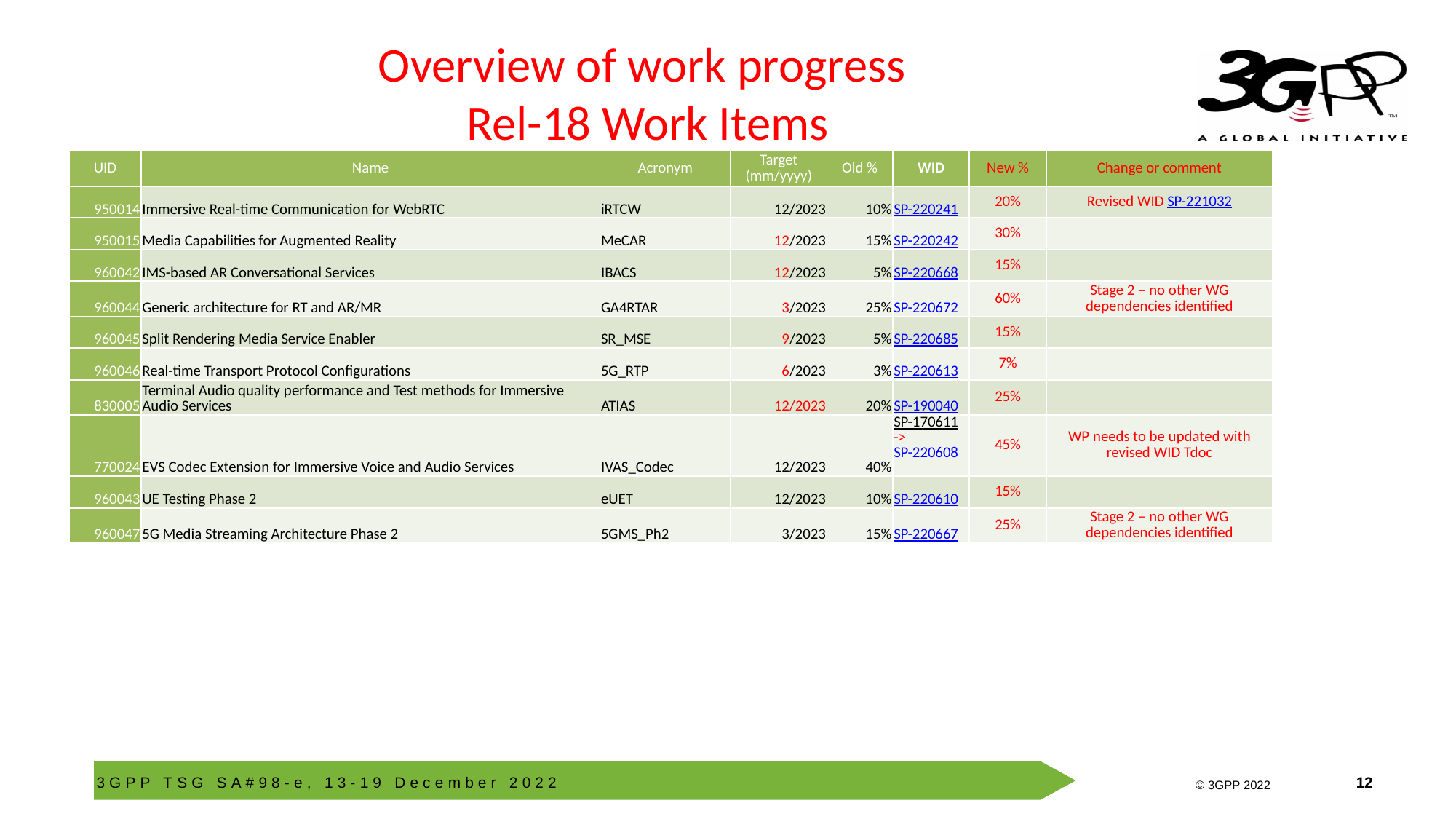

# Overview of work progress Rel-18 Work Items
| UID | Name | Acronym | Target (mm/yyyy) | Old % | WID | New % | Change or comment |
| --- | --- | --- | --- | --- | --- | --- | --- |
| 950014 | Immersive Real-time Communication for WebRTC | iRTCW | 12/2023 | 10% | SP-220241 | 20% | Revised WID SP-221032 |
| 950015 | Media Capabilities for Augmented Reality | MeCAR | 12/2023 | 15% | SP-220242 | 30% |  |
| 960042 | IMS-based AR Conversational Services | IBACS | 12/2023 | 5% | SP-220668 | 15% |  |
| 960044 | Generic architecture for RT and AR/MR | GA4RTAR | 3/2023 | 25% | SP-220672 | 60% | Stage 2 – no other WG dependencies identified |
| 960045 | Split Rendering Media Service Enabler | SR\_MSE | 9/2023 | 5% | SP-220685 | 15% |  |
| 960046 | Real-time Transport Protocol Configurations | 5G\_RTP | 6/2023 | 3% | SP-220613 | 7% |  |
| 830005 | Terminal Audio quality performance and Test methods for Immersive Audio Services | ATIAS | 12/2023 | 20% | SP-190040 | 25% |  |
| 770024 | EVS Codec Extension for Immersive Voice and Audio Services | IVAS\_Codec | 12/2023 | 40% | SP-170611 -> SP-220608 | 45% | WP needs to be updated with revised WID Tdoc |
| 960043 | UE Testing Phase 2 | eUET | 12/2023 | 10% | SP-220610 | 15% |  |
| 960047 | 5G Media Streaming Architecture Phase 2 | 5GMS\_Ph2 | 3/2023 | 15% | SP-220667 | 25% | Stage 2 – no other WG dependencies identified |